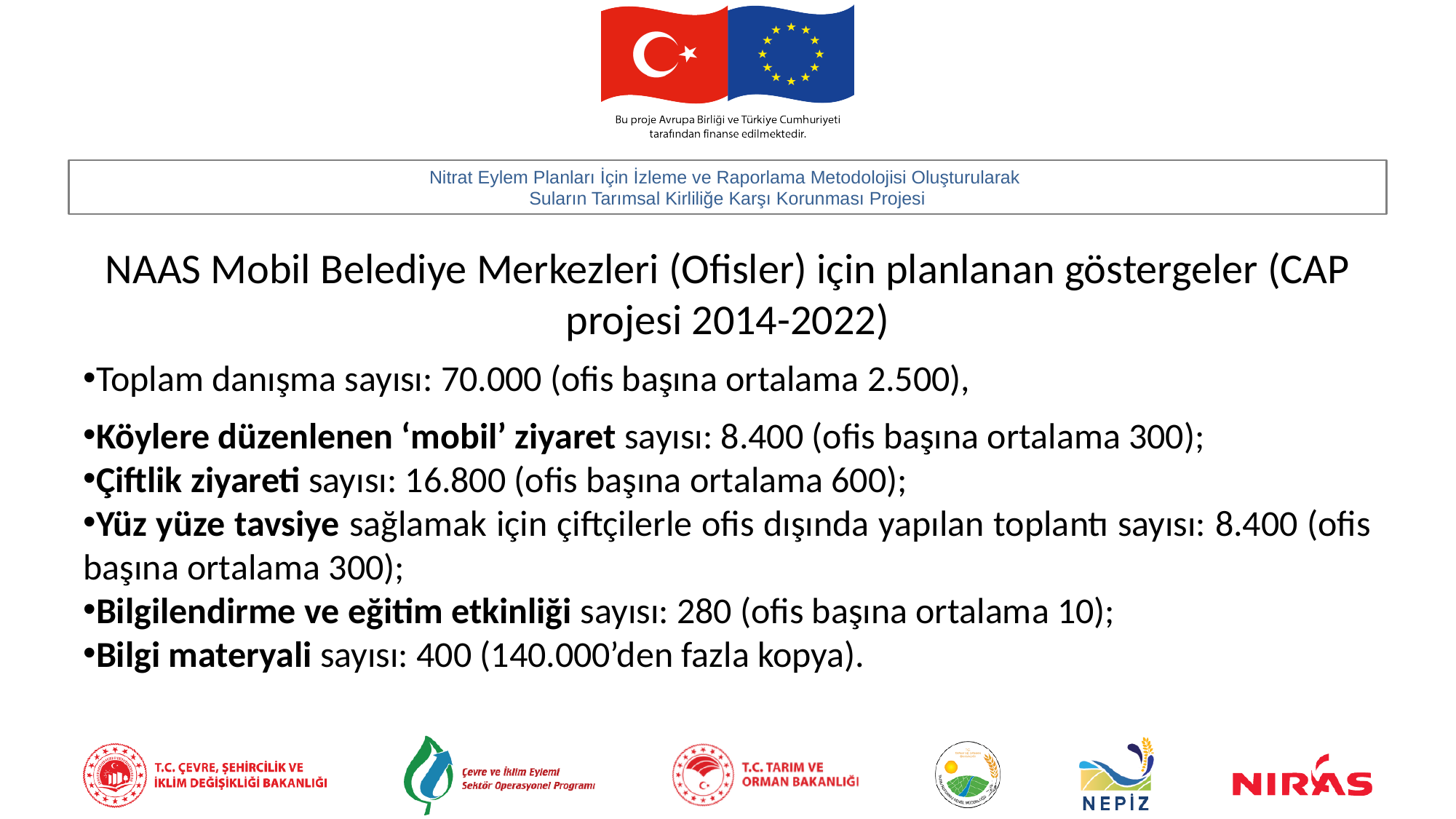

NAAS Mobil Belediye Merkezleri (Ofisler) için planlanan göstergeler (CAP projesi 2014-2022)
Toplam danışma sayısı: 70.000 (ofis başına ortalama 2.500),
Köylere düzenlenen ‘mobil’ ziyaret sayısı: 8.400 (ofis başına ortalama 300);
Çiftlik ziyareti sayısı: 16.800 (ofis başına ortalama 600);
Yüz yüze tavsiye sağlamak için çiftçilerle ofis dışında yapılan toplantı sayısı: 8.400 (ofis başına ortalama 300);
Bilgilendirme ve eğitim etkinliği sayısı: 280 (ofis başına ortalama 10);
Bilgi materyali sayısı: 400 (140.000’den fazla kopya).

Başlangıç Toplantısı